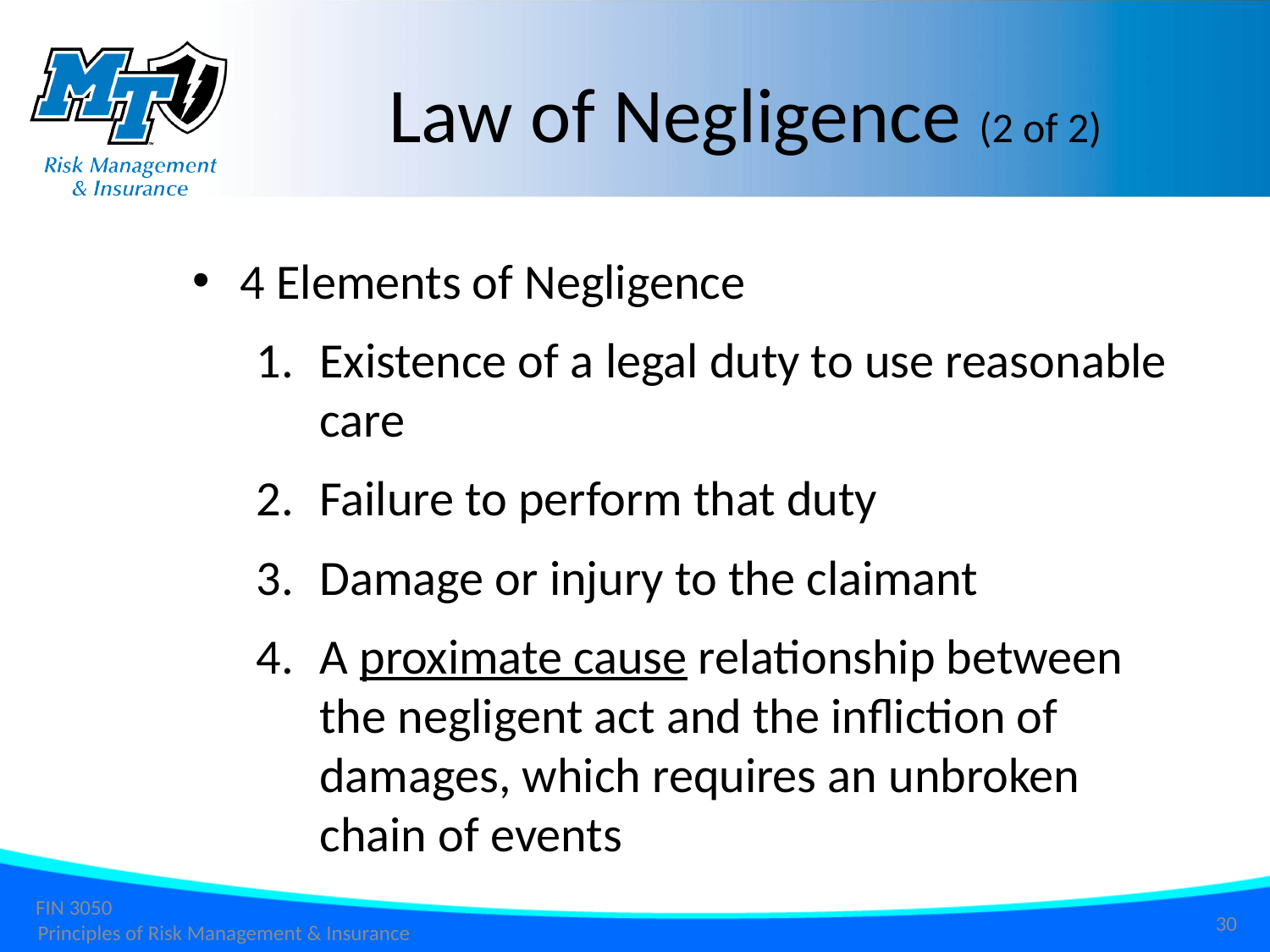

Law of Negligence (2 of 2)
4 Elements of Negligence
Existence of a legal duty to use reasonable care
Failure to perform that duty
Damage or injury to the claimant
A proximate cause relationship between the negligent act and the infliction of damages, which requires an unbroken chain of events
30